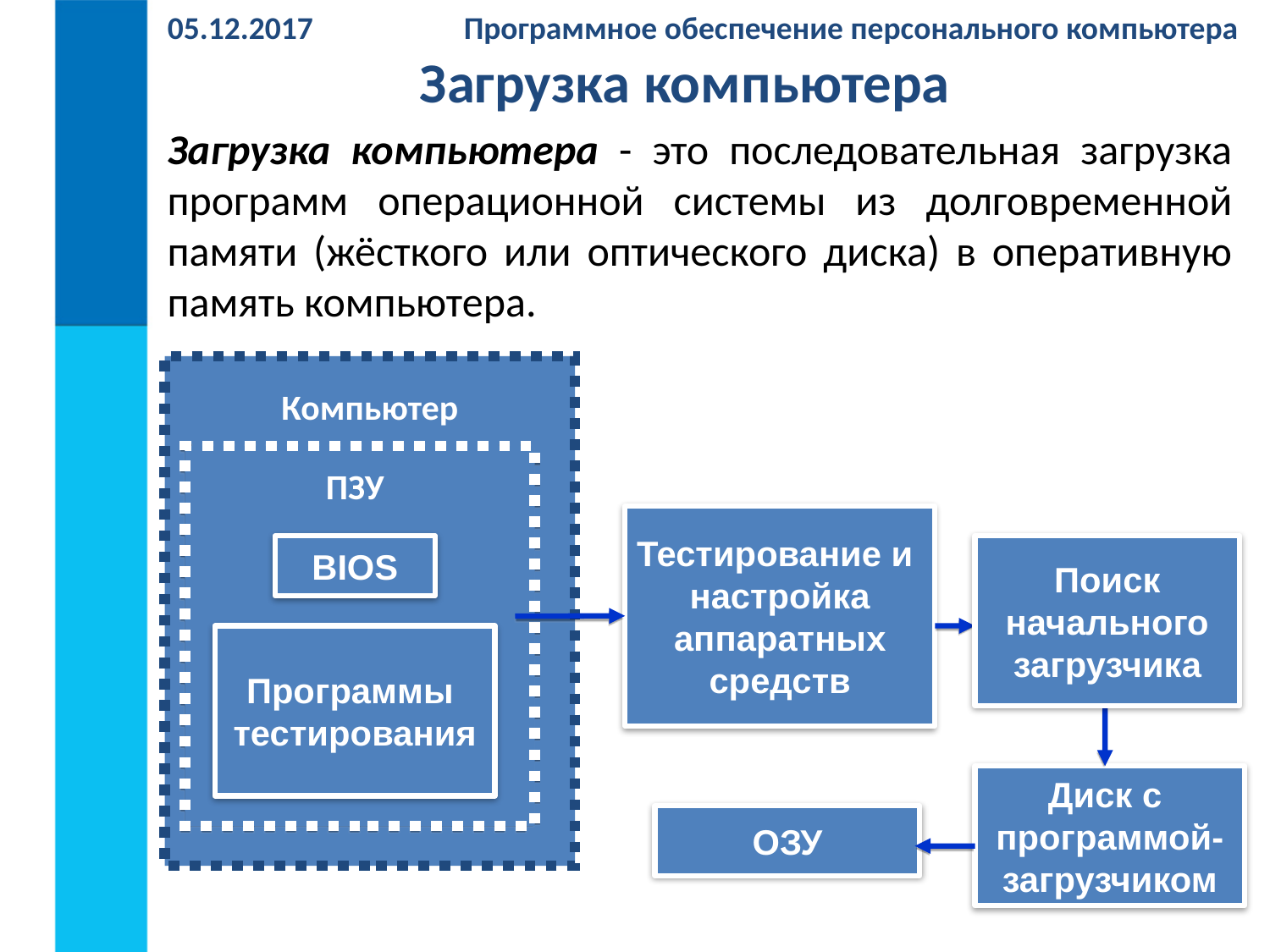

# 05.12.2017                     Программное обеспечение персонального компьютера
Загрузка компьютера
Загрузка компьютера - это последовательная загрузка программ операционной системы из долговременной памяти (жёсткого или оптического диска) в оперативную память компьютера.

Компьютер

ПЗУ
Тестирование и
настройка
аппаратных
средств
BIOS
Поиск
начального
загрузчика

Программы
тестирования

Диск с
программой-
загрузчиком
ОЗУ